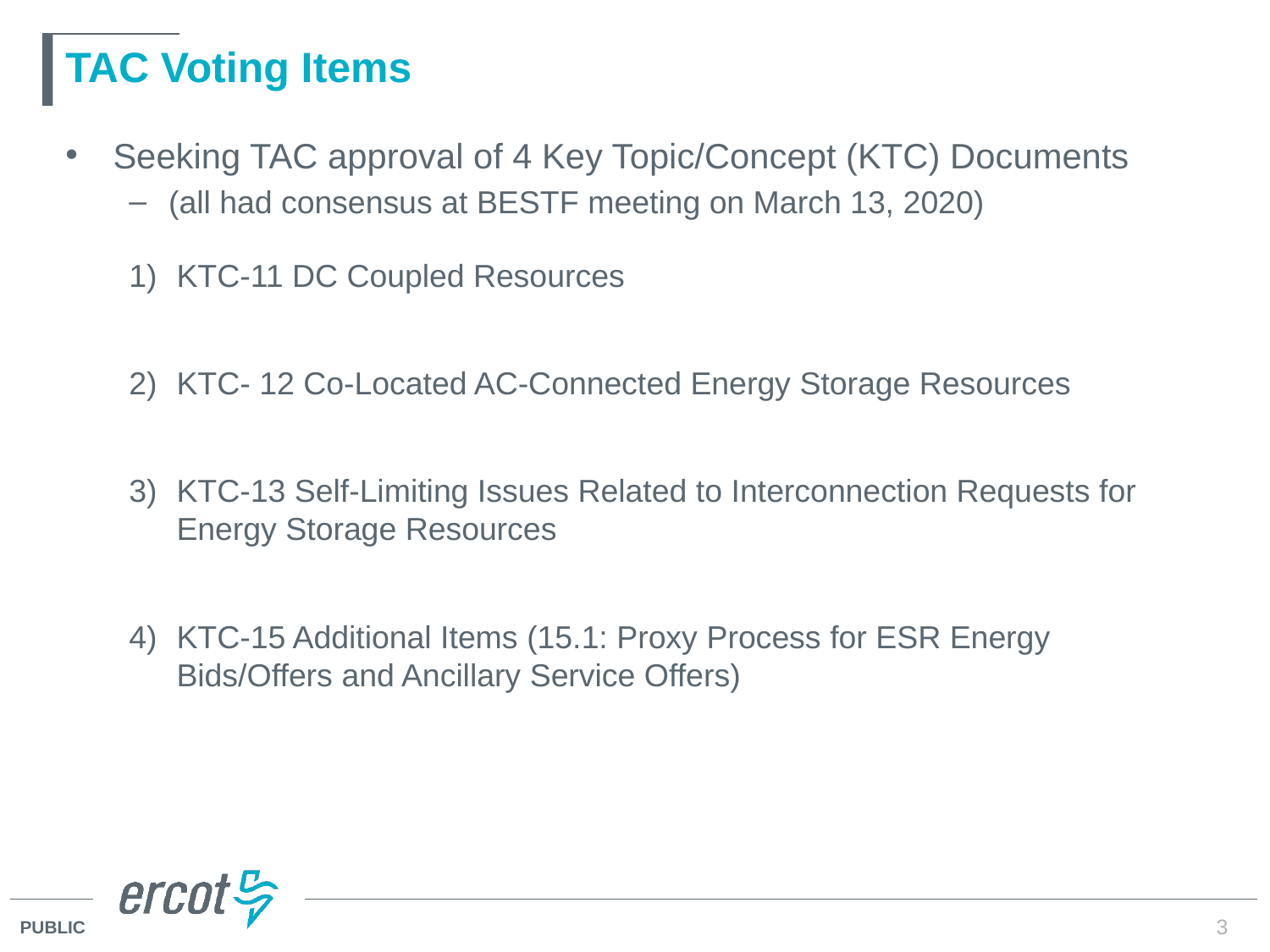

# TAC Voting Items
Seeking TAC approval of 4 Key Topic/Concept (KTC) Documents
(all had consensus at BESTF meeting on March 13, 2020)

KTC-11 DC Coupled Resources

KTC- 12 Co-Located AC-Connected Energy Storage Resources

KTC-13 Self-Limiting Issues Related to Interconnection Requests for Energy Storage Resources

KTC-15 Additional Items (15.1: Proxy Process for ESR Energy Bids/Offers and Ancillary Service Offers)

3